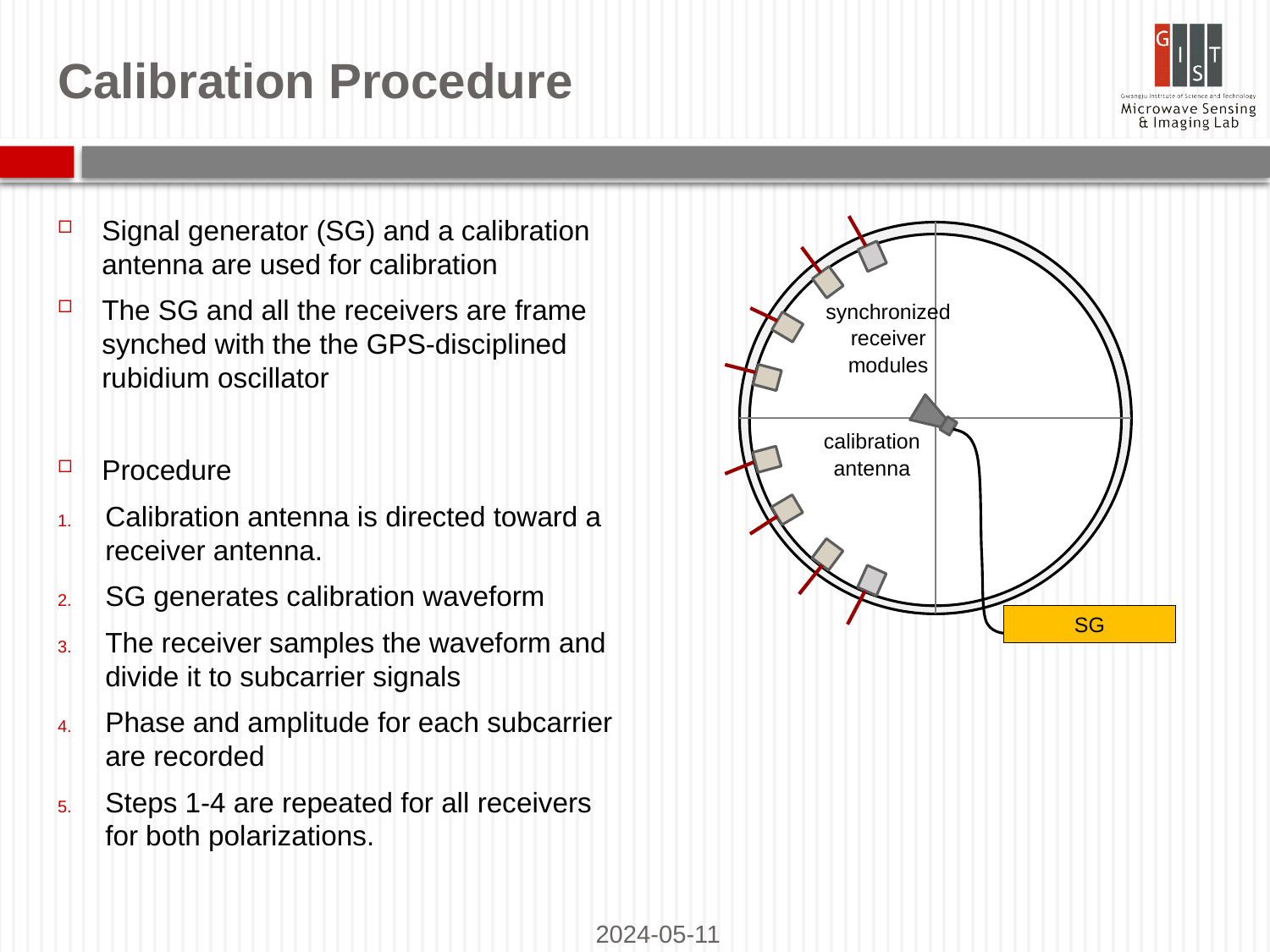

# Calibration Procedure
Signal generator (SG) and a calibration antenna are used for calibration
The SG and all the receivers are frame synched with the the GPS-disciplined rubidium oscillator

Procedure
Calibration antenna is directed toward a receiver antenna.
SG generates calibration waveform
The receiver samples the waveform and divide it to subcarrier signals
Phase and amplitude for each subcarrier are recorded
Steps 1-4 are repeated for all receivers for both polarizations.

synchronized
receiver modules

calibration antenna

SG
2024-05-11